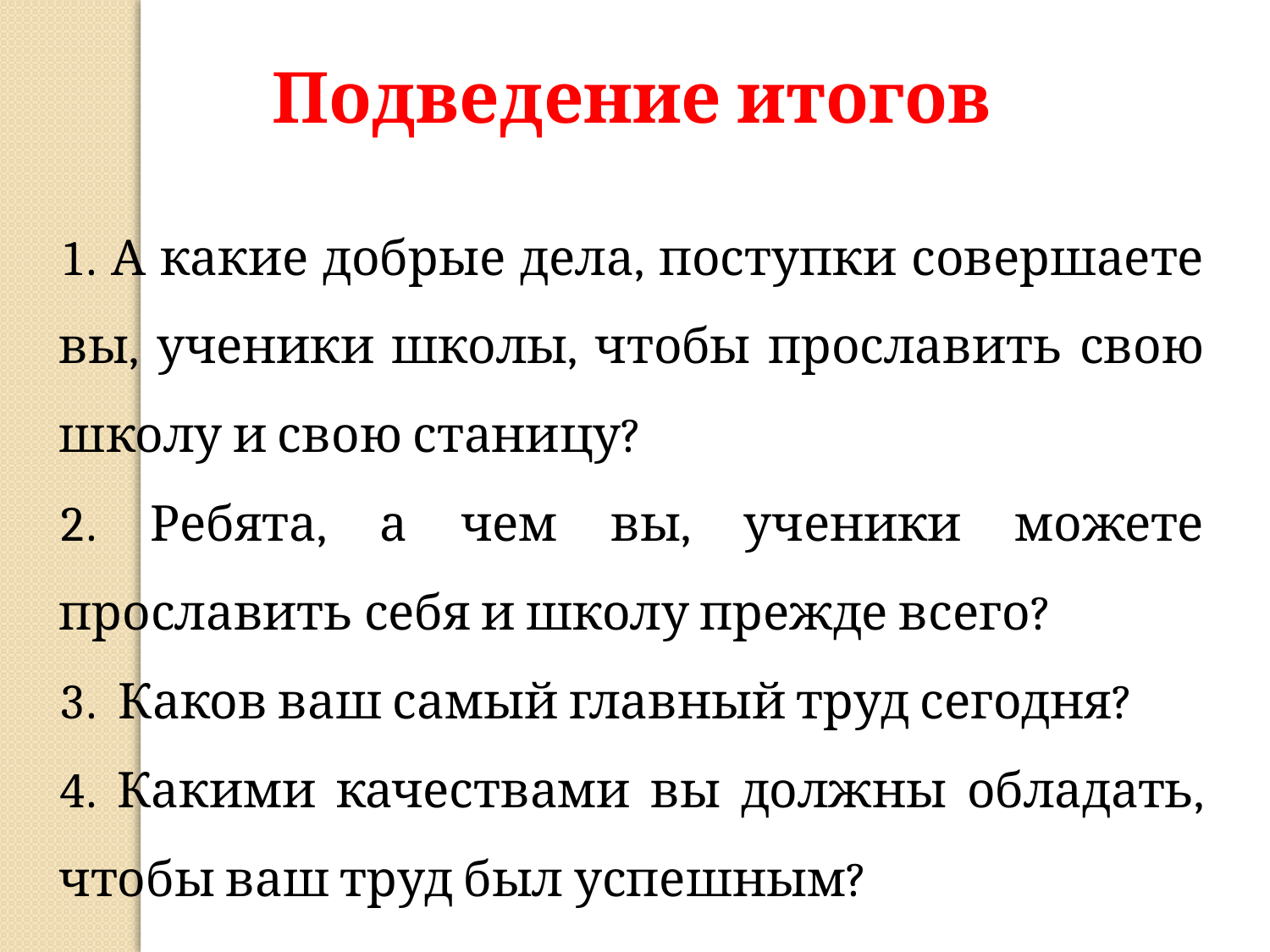

Подведение итогов

1. А какие добрые дела, поступки совершаете вы, ученики школы, чтобы прославить свою школу и свою станицу?
2. Ребята, а чем вы, ученики можете прославить себя и школу прежде всего?
3.  Каков ваш самый главный труд сегодня?
4. Какими качествами вы должны обладать, чтобы ваш труд был успешным?